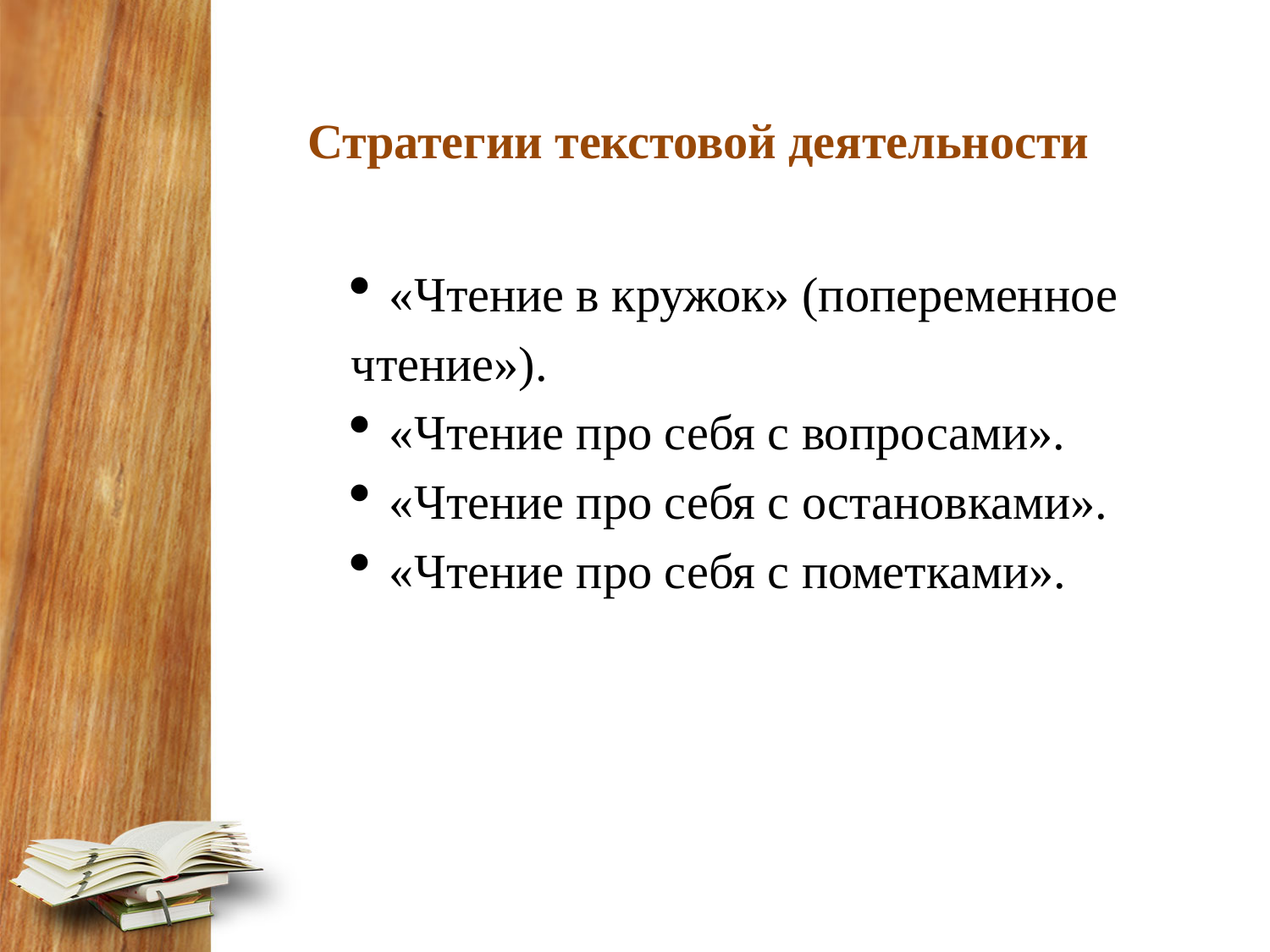

Стратегии текстовой деятельности
«Чтение в кружок» (попеременное
чтение»).
«Чтение про себя с вопросами».
«Чтение про себя с остановками».
«Чтение про себя с пометками».